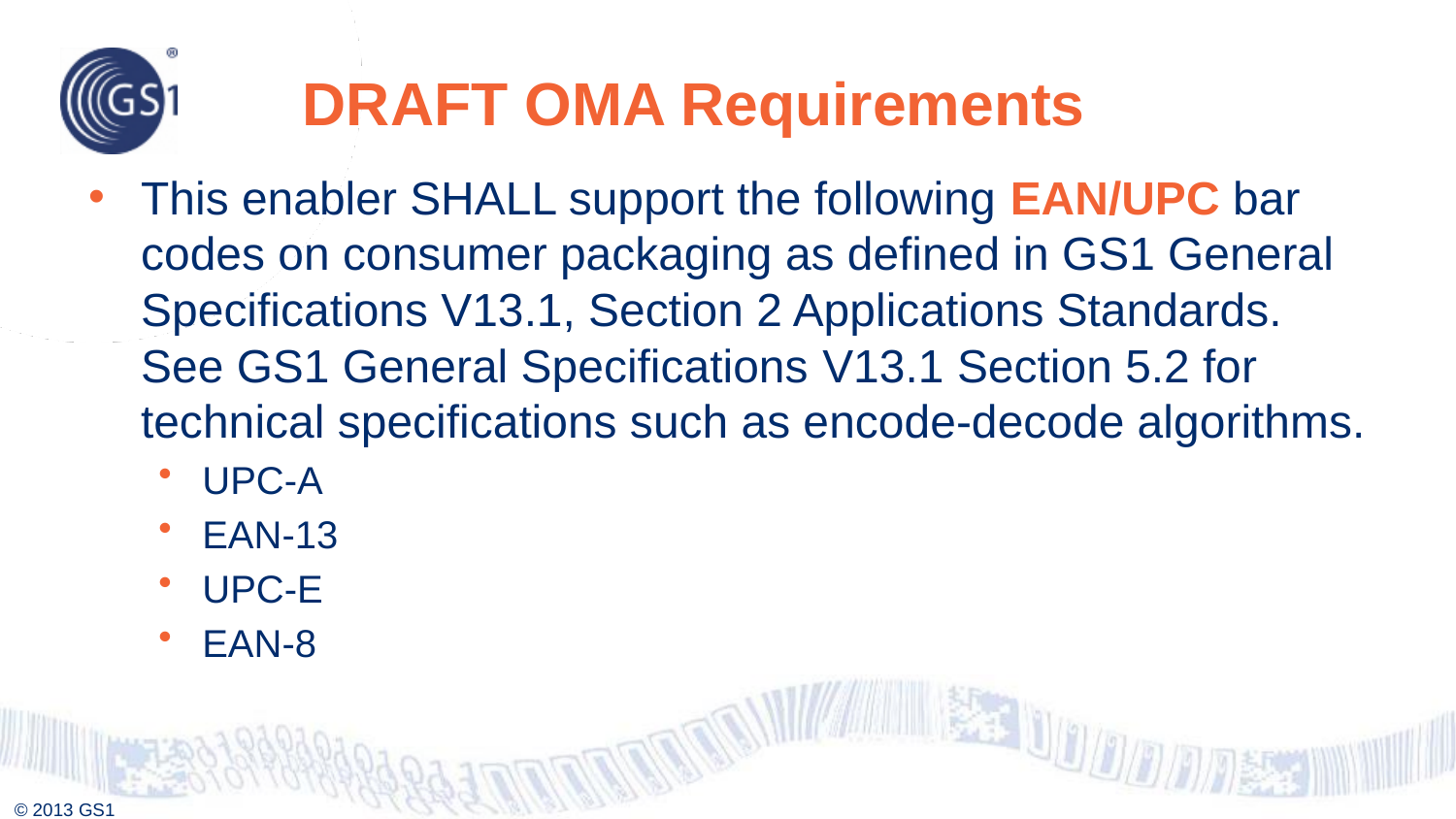

# DRAFT OMA Requirements
This enabler SHALL support the following EAN/UPC bar codes on consumer packaging as defined in GS1 General Specifications V13.1, Section 2 Applications Standards. See GS1 General Specifications V13.1 Section 5.2 for technical specifications such as encode-decode algorithms.
UPC-A
EAN-13
UPC-E
EAN-8